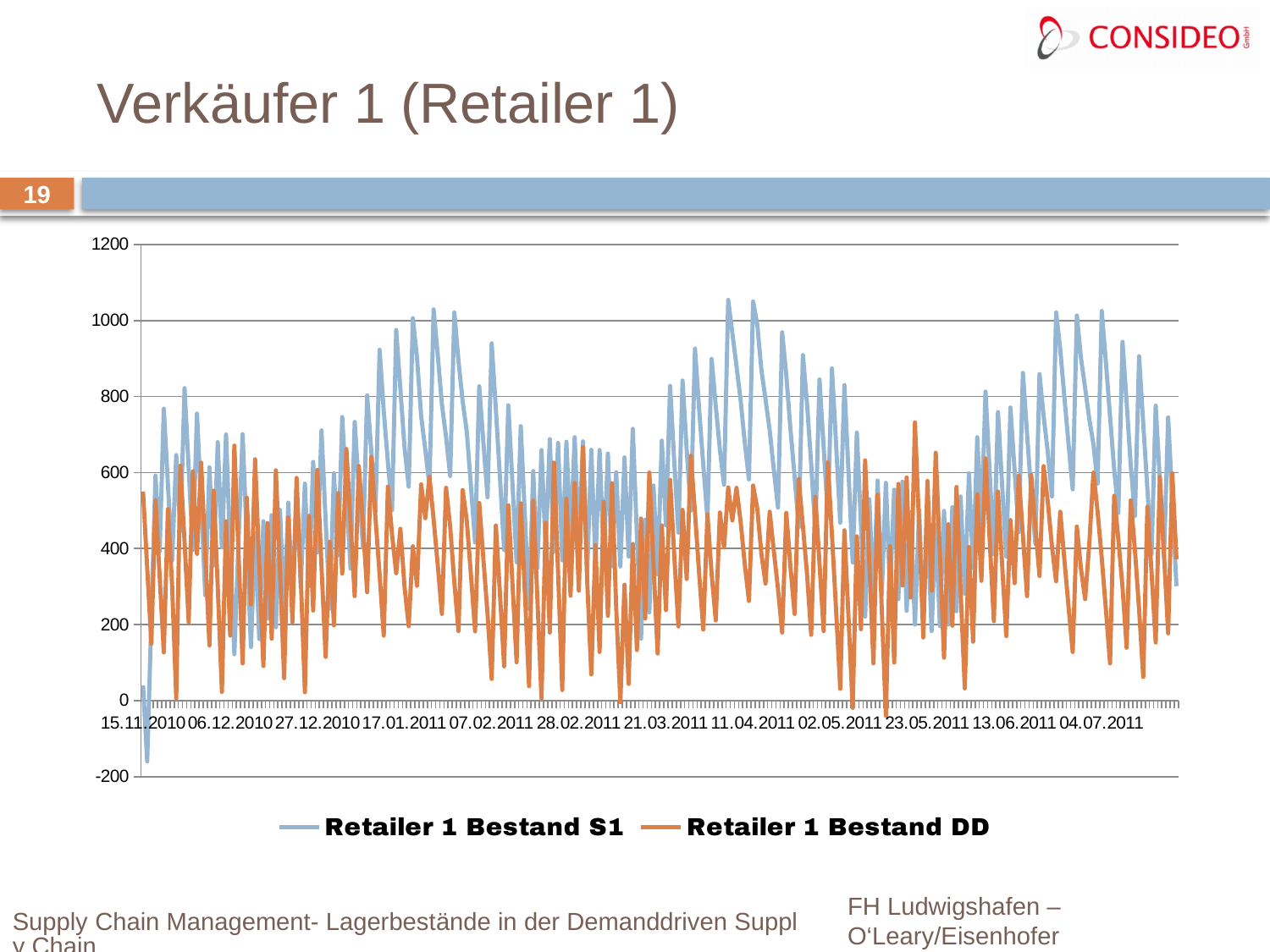

# Verkäufer 1 (Retailer 1)
19

### Chart

| Category | Retailer 1 Bestand S1 | Retailer 1 Bestand DD |
|---|---|---|
| 15.11.2010 | 40.0 | 550.0 |
| 16.11.2010 | -160.0 | 350.0 |
| 17.11.2010 | 216.0 | 150.0 |
| 18.11.2010 | 592.0 | 527.0 |
| 19.11.2010 | 392.0 | 327.0 |
| 20.11.2010 | 768.0 | 127.0 |
| 21.11.2010 | 568.0 | 504.0 |
| 22.11.2010 | 368.0 | 304.0 |
| 23.11.2010 | 646.0 | 6.0 |
| 24.11.2010 | 446.0 | 618.0 |
| 25.11.2010 | 822.0 | 418.0 |
| 26.11.2010 | 610.0 | 206.0 |
| 27.11.2010 | 396.0 | 603.0 |
| 28.11.2010 | 755.0 | 386.0 |
| 29.11.2010 | 519.0 | 626.0 |
| 30.11.2010 | 277.0 | 384.0 |
| 01.12.2010 | 614.0 | 145.0 |
| 02.12.2010 | 356.0 | 552.0 |
| 03.12.2010 | 680.0 | 300.0 |
| 04.12.2010 | 403.0 | 23.0 |
| 05.12.2010 | 700.0 | 472.0 |
| 06.12.2010 | 399.0 | 171.0 |
| 07.12.2010 | 122.0 | 671.0 |
| 08.12.2010 | 417.0 | 390.0 |
| 09.12.2010 | 701.0 | 98.0 |
| 10.12.2010 | 422.0 | 534.0 |
| 11.12.2010 | 141.0 | 253.0 |
| 12.12.2010 | 440.0 | 635.0 |
| 13.12.2010 | 162.0 | 357.0 |
| 14.12.2010 | 472.0 | 91.0 |
| 15.12.2010 | 216.0 | 467.0 |
| 16.12.2010 | 488.0 | 163.0 |
| 17.12.2010 | 193.0 | 606.0 |
| 18.12.2010 | 502.0 | 339.0 |
| 19.12.2010 | 222.0 | 59.0 |
| 20.12.2010 | 521.0 | 482.0 |
| 21.12.2010 | 245.0 | 206.0 |
| 22.12.2010 | 559.0 | 586.0 |
| 23.12.2010 | 297.0 | 324.0 |
| 24.12.2010 | 571.0 | 22.0 |
| 25.12.2010 | 301.0 | 486.0 |
| 26.12.2010 | 628.0 | 237.0 |
| 27.12.2010 | 390.0 | 607.0 |
| 28.12.2010 | 711.0 | 352.0 |
| 29.12.2010 | 474.0 | 115.0 |
| 30.12.2010 | 242.0 | 418.0 |
| 31.12.2010 | 598.0 | 198.0 |
| 01.01.2011 | 382.0 | 546.0 |
| 02.01.2011 | 746.0 | 334.0 |
| 03.01.2011 | 544.0 | 662.0 |
| 04.01.2011 | 347.0 | 465.0 |
| 05.01.2011 | 733.0 | 275.0 |
| 06.01.2011 | 559.0 | 617.0 |
| 07.01.2011 | 404.0 | 462.0 |
| 08.01.2011 | 803.0 | 285.0 |
| 09.01.2011 | 656.0 | 641.0 |
| 10.01.2011 | 497.0 | 482.0 |
| 11.01.2011 | 923.0 | 332.0 |
| 12.01.2011 | 762.0 | 171.0 |
| 13.01.2011 | 627.0 | 563.0 |
| 14.01.2011 | 501.0 | 437.0 |
| 15.01.2011 | 975.0 | 335.0 |
| 16.01.2011 | 819.0 | 452.0 |
| 17.01.2011 | 666.0 | 299.0 |
| 18.01.2011 | 563.0 | 196.0 |
| 19.01.2011 | 1006.0 | 406.0 |
| 20.01.2011 | 902.0 | 302.0 |
| 21.01.2011 | 749.0 | 569.0 |
| 22.01.2011 | 660.0 | 480.0 |
| 23.01.2011 | 565.0 | 589.0 |
| 24.01.2011 | 1029.0 | 477.0 |
| 25.01.2011 | 909.0 | 357.0 |
| 26.01.2011 | 780.0 | 228.0 |
| 27.01.2011 | 694.0 | 560.0 |
| 28.01.2011 | 591.0 | 457.0 |
| 29.01.2011 | 1021.0 | 311.0 |
| 30.01.2011 | 893.0 | 183.0 |
| 31.01.2011 | 788.0 | 554.0 |
| 01.02.2011 | 707.0 | 473.0 |
| 02.02.2011 | 565.0 | 331.0 |
| 03.02.2011 | 416.0 | 182.0 |
| 04.02.2011 | 827.0 | 520.0 |
| 05.02.2011 | 679.0 | 372.0 |
| 06.02.2011 | 535.0 | 228.0 |
| 07.02.2011 | 940.0 | 57.0 |
| 08.02.2011 | 767.0 | 461.0 |
| 09.02.2011 | 585.0 | 279.0 |
| 10.02.2011 | 396.0 | 90.0 |
| 11.02.2011 | 777.0 | 514.0 |
| 12.02.2011 | 572.0 | 309.0 |
| 13.02.2011 | 364.0 | 101.0 |
| 14.02.2011 | 722.0 | 519.0 |
| 15.02.2011 | 486.0 | 283.0 |
| 16.02.2011 | 241.0 | 38.0 |
| 17.02.2011 | 604.0 | 526.0 |
| 18.02.2011 | 348.0 | 270.0 |
| 19.02.2011 | 659.0 | 5.0 |
| 20.02.2011 | 401.0 | 468.0 |
| 21.02.2011 | 688.0 | 179.0 |
| 22.02.2011 | 391.0 | 626.0 |
| 23.02.2011 | 678.0 | 337.0 |
| 24.02.2011 | 369.0 | 28.0 |
| 25.02.2011 | 681.0 | 531.0 |
| 26.02.2011 | 426.0 | 276.0 |
| 27.02.2011 | 693.0 | 573.0 |
| 28.02.2011 | 409.0 | 289.0 |
| 01.03.2011 | 682.0 | 667.0 |
| 02.03.2011 | 333.0 | 318.0 |
| 03.03.2011 | 660.0 | 69.0 |
| 04.03.2011 | 364.0 | 409.0 |
| 05.03.2011 | 659.0 | 128.0 |
| 06.03.2011 | 374.0 | 523.0 |
| 07.03.2011 | 650.0 | 223.0 |
| 08.03.2011 | 353.0 | 572.0 |
| 09.03.2011 | 601.0 | 244.0 |
| 10.03.2011 | 353.0 | -4.0 |
| 11.03.2011 | 640.0 | 305.0 |
| 12.03.2011 | 379.0 | 44.0 |
| 13.03.2011 | 715.0 | 412.0 |
| 14.03.2011 | 436.0 | 133.0 |
| 15.03.2011 | 163.0 | 479.0 |
| 16.03.2011 | 476.0 | 216.0 |
| 17.03.2011 | 232.0 | 600.0 |
| 18.03.2011 | 566.0 | 358.0 |
| 19.03.2011 | 332.0 | 124.0 |
| 20.03.2011 | 684.0 | 461.0 |
| 21.03.2011 | 461.0 | 238.0 |
| 22.03.2011 | 828.0 | 581.0 |
| 23.03.2011 | 629.0 | 382.0 |
| 24.03.2011 | 442.0 | 195.0 |
| 25.03.2011 | 842.0 | 502.0 |
| 26.03.2011 | 660.0 | 320.0 |
| 27.03.2011 | 500.0 | 644.0 |
| 28.03.2011 | 926.0 | 494.0 |
| 29.03.2011 | 766.0 | 334.0 |
| 30.03.2011 | 619.0 | 187.0 |
| 31.03.2011 | 479.0 | 490.0 |
| 01.04.2011 | 899.0 | 334.0 |
| 02.04.2011 | 776.0 | 211.0 |
| 03.04.2011 | 660.0 | 495.0 |
| 04.04.2011 | 568.0 | 403.0 |
| 05.04.2011 | 1054.0 | 561.0 |
| 06.04.2011 | 967.0 | 474.0 |
| 07.04.2011 | 880.0 | 560.0 |
| 08.04.2011 | 790.0 | 470.0 |
| 09.04.2011 | 678.0 | 358.0 |
| 10.04.2011 | 582.0 | 262.0 |
| 11.04.2011 | 1050.0 | 566.0 |
| 12.04.2011 | 990.0 | 506.0 |
| 13.04.2011 | 870.0 | 386.0 |
| 14.04.2011 | 792.0 | 308.0 |
| 15.04.2011 | 711.0 | 497.0 |
| 16.04.2011 | 607.0 | 393.0 |
| 17.04.2011 | 508.0 | 294.0 |
| 18.04.2011 | 969.0 | 179.0 |
| 19.04.2011 | 856.0 | 494.0 |
| 20.04.2011 | 714.0 | 352.0 |
| 21.04.2011 | 590.0 | 228.0 |
| 22.04.2011 | 456.0 | 583.0 |
| 23.04.2011 | 909.0 | 460.0 |
| 24.04.2011 | 781.0 | 332.0 |
| 25.04.2011 | 622.0 | 173.0 |
| 26.04.2011 | 444.0 | 536.0 |
| 27.04.2011 | 845.0 | 361.0 |
| 28.04.2011 | 667.0 | 183.0 |
| 29.04.2011 | 488.0 | 627.0 |
| 30.04.2011 | 874.0 | 437.0 |
| 01.05.2011 | 675.0 | 238.0 |
| 02.05.2011 | 468.0 | 31.0 |
| 03.05.2011 | 830.0 | 448.0 |
| 04.05.2011 | 599.0 | 217.0 |
| 05.05.2011 | 363.0 | -19.0 |
| 06.05.2011 | 705.0 | 432.0 |
| 07.05.2011 | 461.0 | 188.0 |
| 08.05.2011 | 221.0 | 632.0 |
| 09.05.2011 | 530.0 | 365.0 |
| 10.05.2011 | 263.0 | 98.0 |
| 11.05.2011 | 579.0 | 542.0 |
| 12.05.2011 | 279.0 | 242.0 |
| 13.05.2011 | 573.0 | -40.0 |
| 14.05.2011 | 285.0 | 406.0 |
| 15.05.2011 | 555.0 | 100.0 |
| 16.05.2011 | 267.0 | 570.0 |
| 17.05.2011 | 576.0 | 303.0 |
| 18.05.2011 | 236.0 | 587.0 |
| 19.05.2011 | 496.0 | 271.0 |
| 20.05.2011 | 200.0 | 732.0 |
| 21.05.2011 | 502.0 | 458.0 |
| 22.05.2011 | 210.0 | 166.0 |
| 23.05.2011 | 472.0 | 578.0 |
| 24.05.2011 | 183.0 | 289.0 |
| 25.05.2011 | 462.0 | 652.0 |
| 26.05.2011 | 196.0 | 386.0 |
| 27.05.2011 | 499.0 | 113.0 |
| 28.05.2011 | 200.0 | 464.0 |
| 29.05.2011 | 509.0 | 197.0 |
| 30.05.2011 | 235.0 | 562.0 |
| 31.05.2011 | 537.0 | 288.0 |
| 01.06.2011 | 281.0 | 32.0 |
| 02.06.2011 | 598.0 | 404.0 |
| 03.06.2011 | 349.0 | 155.0 |
| 04.06.2011 | 693.0 | 543.0 |
| 05.06.2011 | 465.0 | 315.0 |
| 06.06.2011 | 813.0 | 637.0 |
| 07.06.2011 | 598.0 | 422.0 |
| 08.06.2011 | 385.0 | 209.0 |
| 09.06.2011 | 759.0 | 550.0 |
| 10.06.2011 | 565.0 | 356.0 |
| 11.06.2011 | 379.0 | 170.0 |
| 12.06.2011 | 771.0 | 475.0 |
| 13.06.2011 | 605.0 | 309.0 |
| 14.06.2011 | 443.0 | 592.0 |
| 15.06.2011 | 862.0 | 435.0 |
| 16.06.2011 | 702.0 | 275.0 |
| 17.06.2011 | 549.0 | 594.0 |
| 18.06.2011 | 412.0 | 457.0 |
| 19.06.2011 | 859.0 | 328.0 |
| 20.06.2011 | 748.0 | 617.0 |
| 21.06.2011 | 654.0 | 523.0 |
| 22.06.2011 | 537.0 | 406.0 |
| 23.06.2011 | 1021.0 | 314.0 |
| 24.06.2011 | 925.0 | 497.0 |
| 25.06.2011 | 798.0 | 370.0 |
| 26.06.2011 | 675.0 | 247.0 |
| 27.06.2011 | 556.0 | 128.0 |
| 28.06.2011 | 1013.0 | 458.0 |
| 29.06.2011 | 901.0 | 346.0 |
| 30.06.2011 | 822.0 | 267.0 |
| 01.07.2011 | 741.0 | 413.0 |
| 02.07.2011 | 674.0 | 600.0 |
| 03.07.2011 | 571.0 | 497.0 |
| 04.07.2011 | 1025.0 | 375.0 |
| 05.07.2011 | 890.0 | 240.0 |
| 06.07.2011 | 748.0 | 98.0 |
| 07.07.2011 | 608.0 | 539.0 |
| 08.07.2011 | 494.0 | 425.0 |
| 09.07.2011 | 944.0 | 299.0 |
| 10.07.2011 | 784.0 | 139.0 |
| 11.07.2011 | 617.0 | 527.0 |
| 12.07.2011 | 486.0 | 396.0 |
| 13.07.2011 | 906.0 | 240.0 |
| 14.07.2011 | 728.0 | 62.0 |
| 15.07.2011 | 557.0 | 510.0 |
| 16.07.2011 | 385.0 | 338.0 |
| 17.07.2011 | 776.0 | 153.0 |
| 18.07.2011 | 580.0 | 588.0 |
| 19.07.2011 | 377.0 | 385.0 |
| 20.07.2011 | 745.0 | 177.0 |
| 21.07.2011 | 527.0 | 598.0 |
| 22.07.2011 | 301.0 | 372.0 |
Supply Chain Management- Lagerbestände in der Demanddriven Supply Chain
FH Ludwigshafen – O‘Leary/Eisenhofer